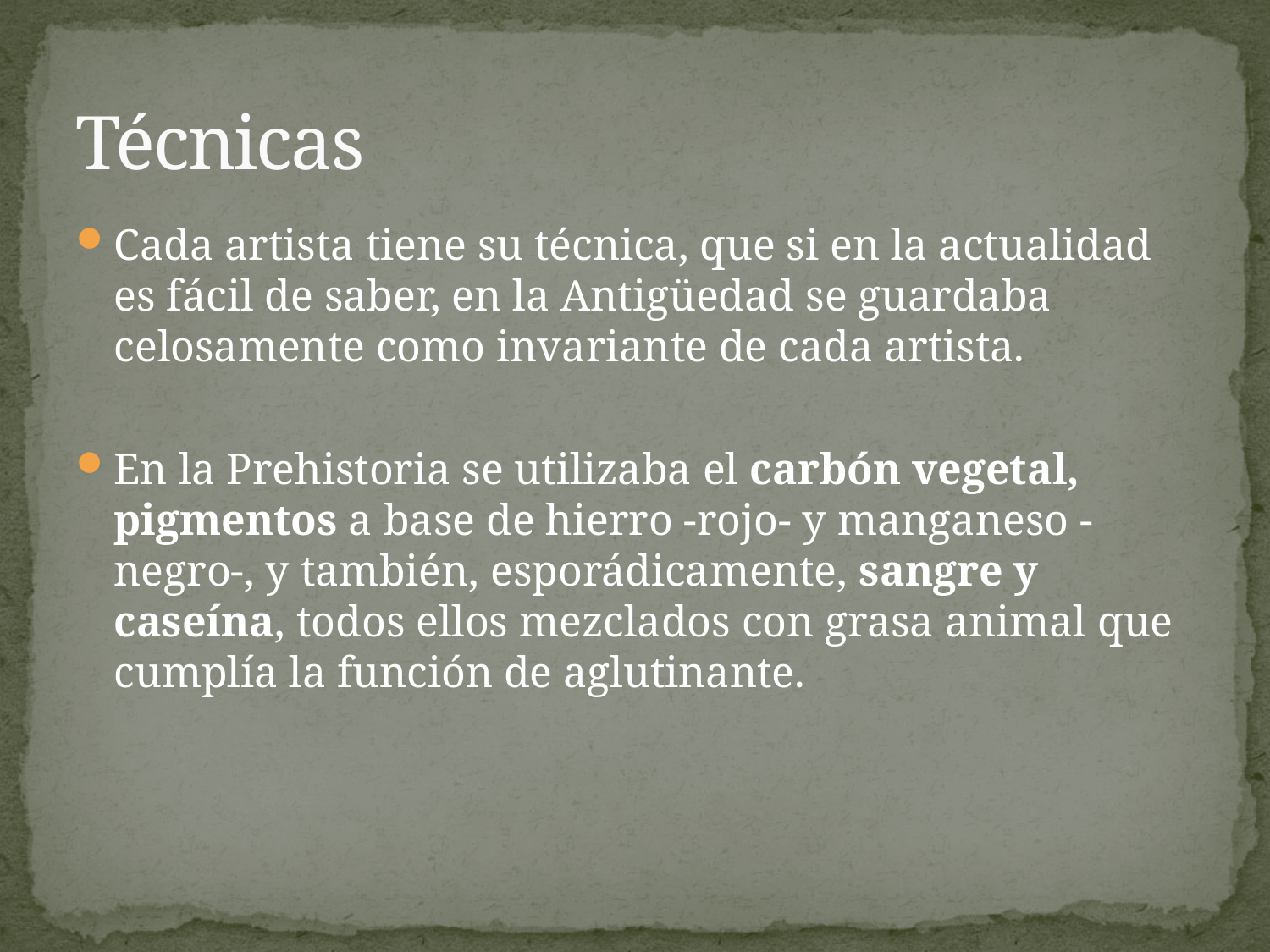

# Técnicas
Cada artista tiene su técnica, que si en la actualidad es fácil de saber, en la Antigüedad se guardaba celosamente como invariante de cada artista.

En la Prehistoria se utilizaba el carbón vegetal, pigmentos a base de hierro -rojo- y manganeso -negro-, y también, esporádicamente, sangre y caseína, todos ellos mezclados con grasa animal que cumplía la función de aglutinante.